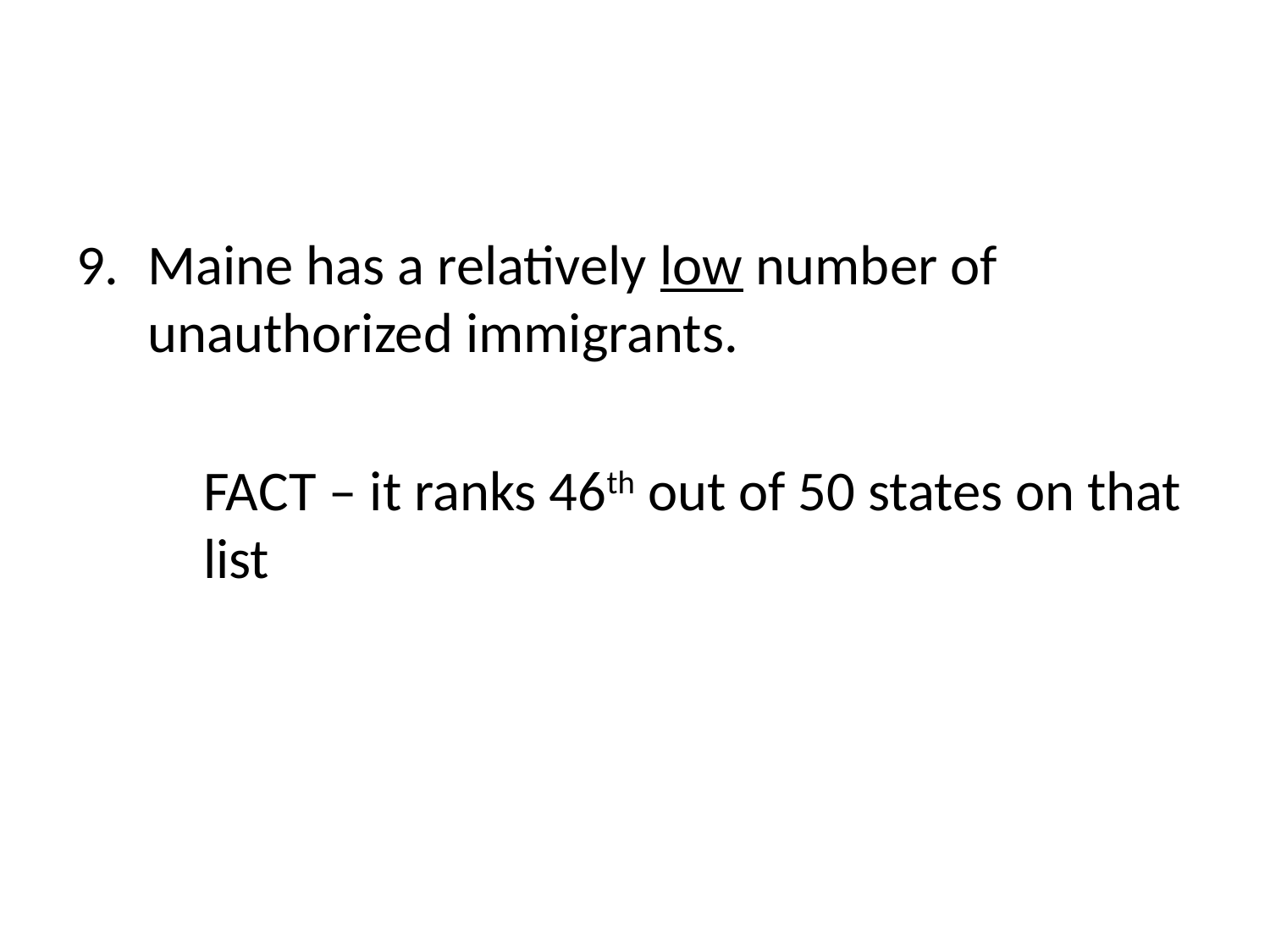

#
Maine has a relatively low number of unauthorized immigrants.

	FACT – it ranks 46th out of 50 states on that 	list